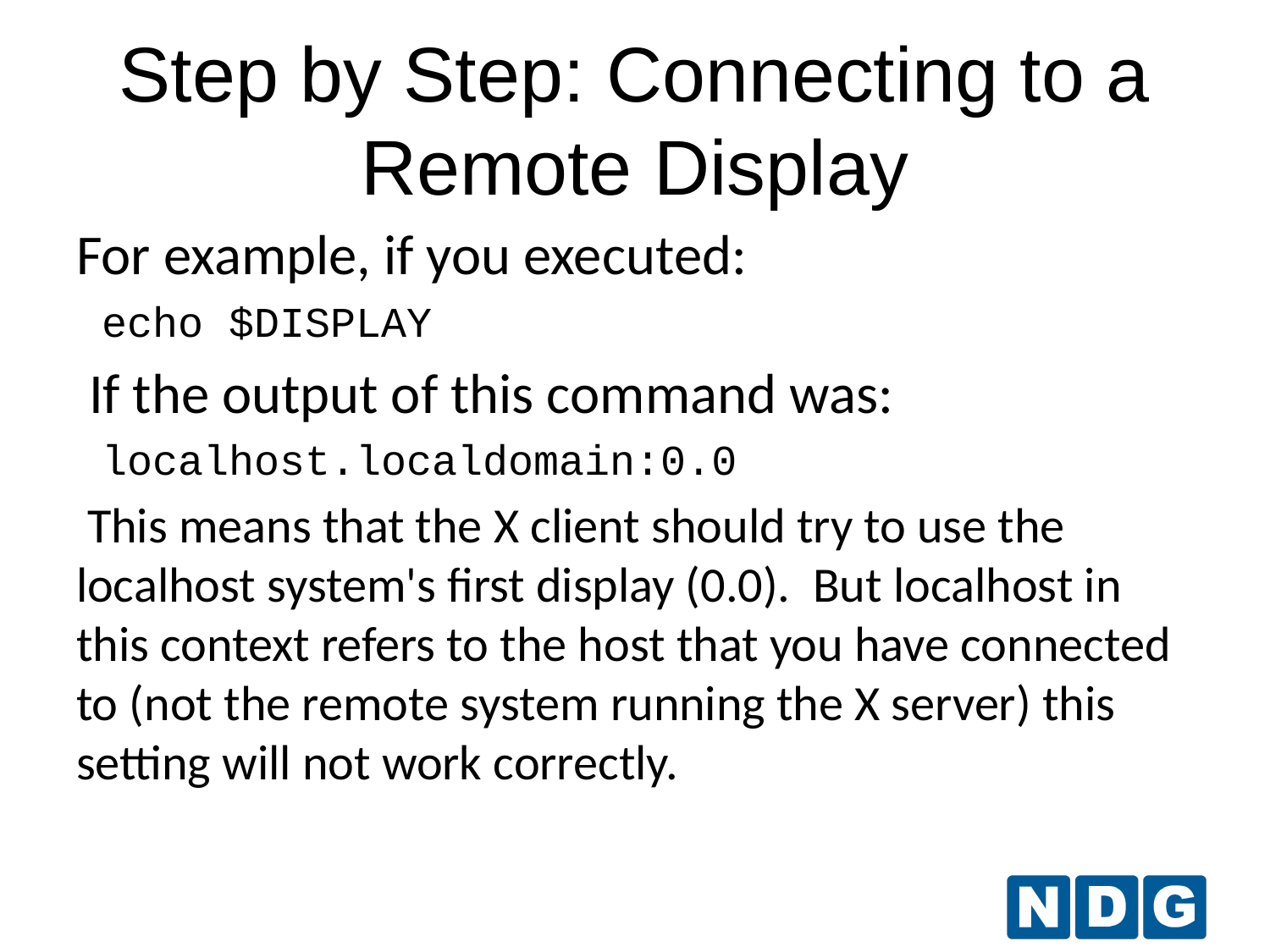

# Step by Step: Connecting to a Remote Display
For example, if you executed:
 echo $DISPLAY
 If the output of this command was:
 localhost.localdomain:0.0
 This means that the X client should try to use the localhost system's first display (0.0).  But localhost in this context refers to the host that you have connected to (not the remote system running the X server) this setting will not work correctly.